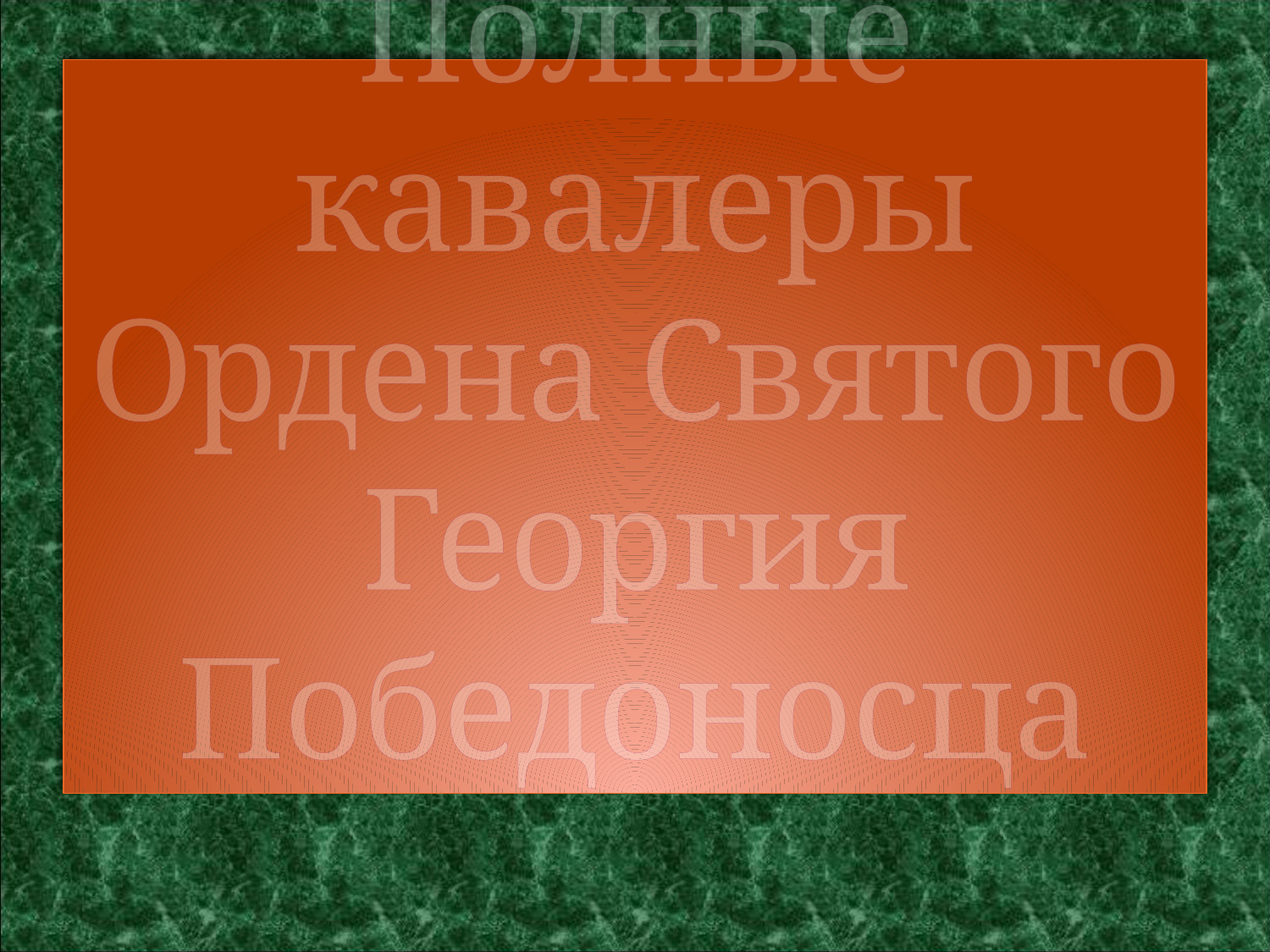

# Полные кавалеры Ордена Святого Георгия Победоносца